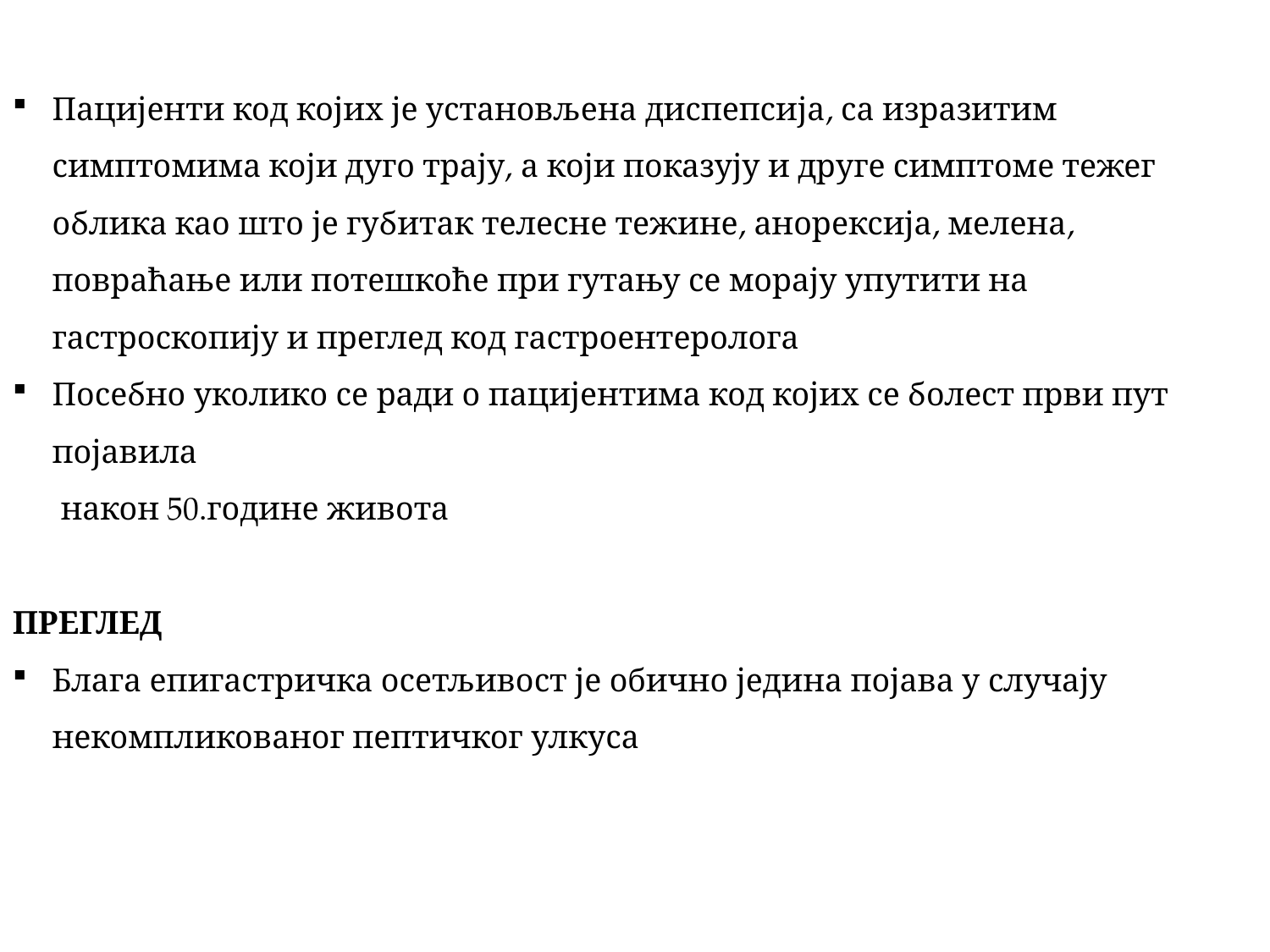

Пацијенти код којих је установљена диспепсија, са изразитим симптомима који дуго трају, а који показују и друге симптоме тежег облика као што је губитак телесне тежине, анорексија, мелена, повраћање или потешкоће при гутању се морају упутити на гастроскопију и преглед код гастроентеролога
Посебно уколико се ради о пацијентима код којих се болест први пут појавила
      након 50.године живота

ПРЕГЛЕД
Блага епигастричка осетљивост је обично једина појава у случају некомпликованог пептичког улкуса